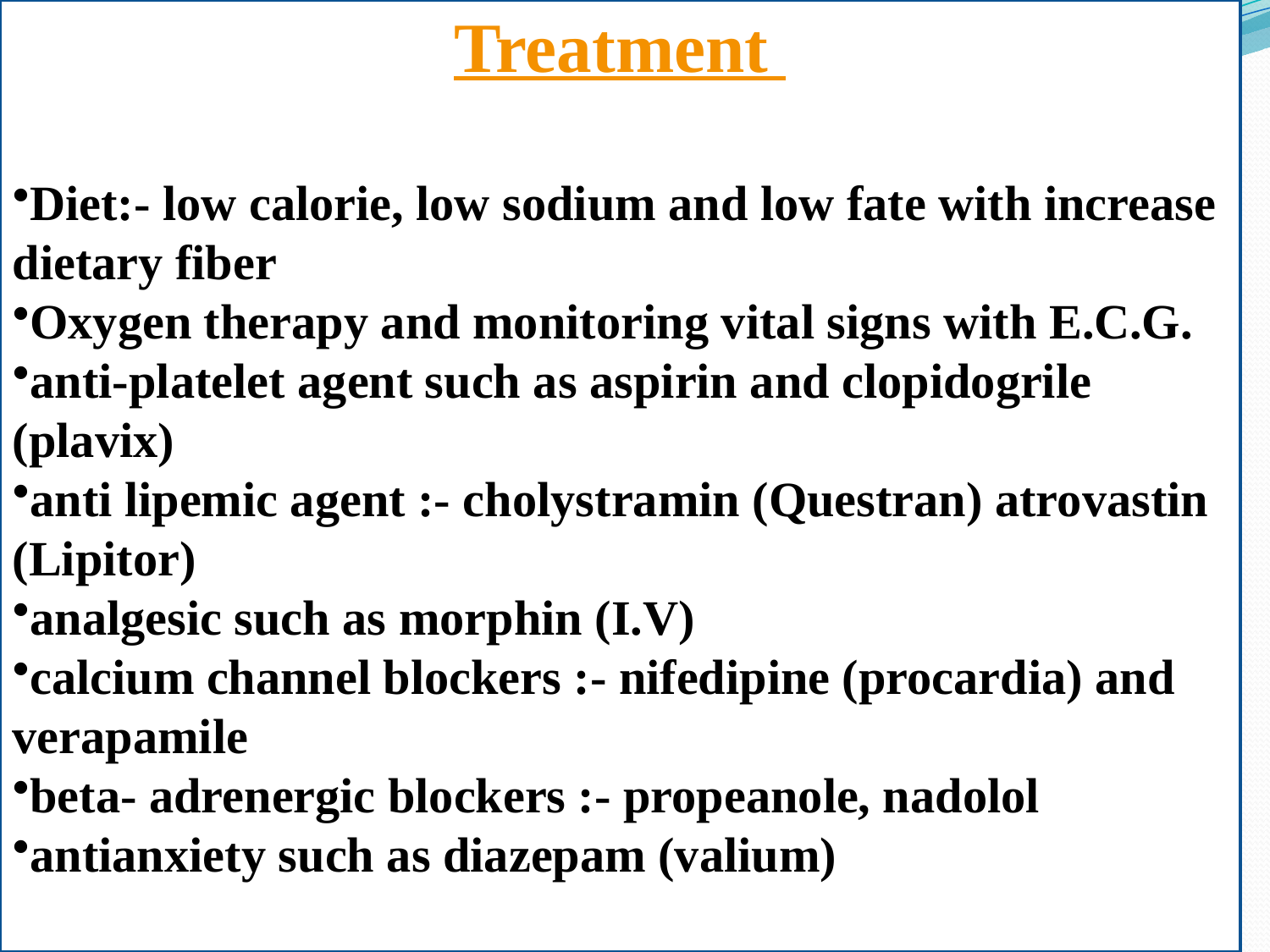

Treatment

Diet:- low calorie, low sodium and low fate with increase dietary fiber
Oxygen therapy and monitoring vital signs with E.C.G.
anti-platelet agent such as aspirin and clopidogrile (plavix)
anti lipemic agent :- cholystramin (Questran) atrovastin (Lipitor)
analgesic such as morphin (I.V)
calcium channel blockers :- nifedipine (procardia) and verapamile
beta- adrenergic blockers :- propeanole, nadolol
antianxiety such as diazepam (valium)